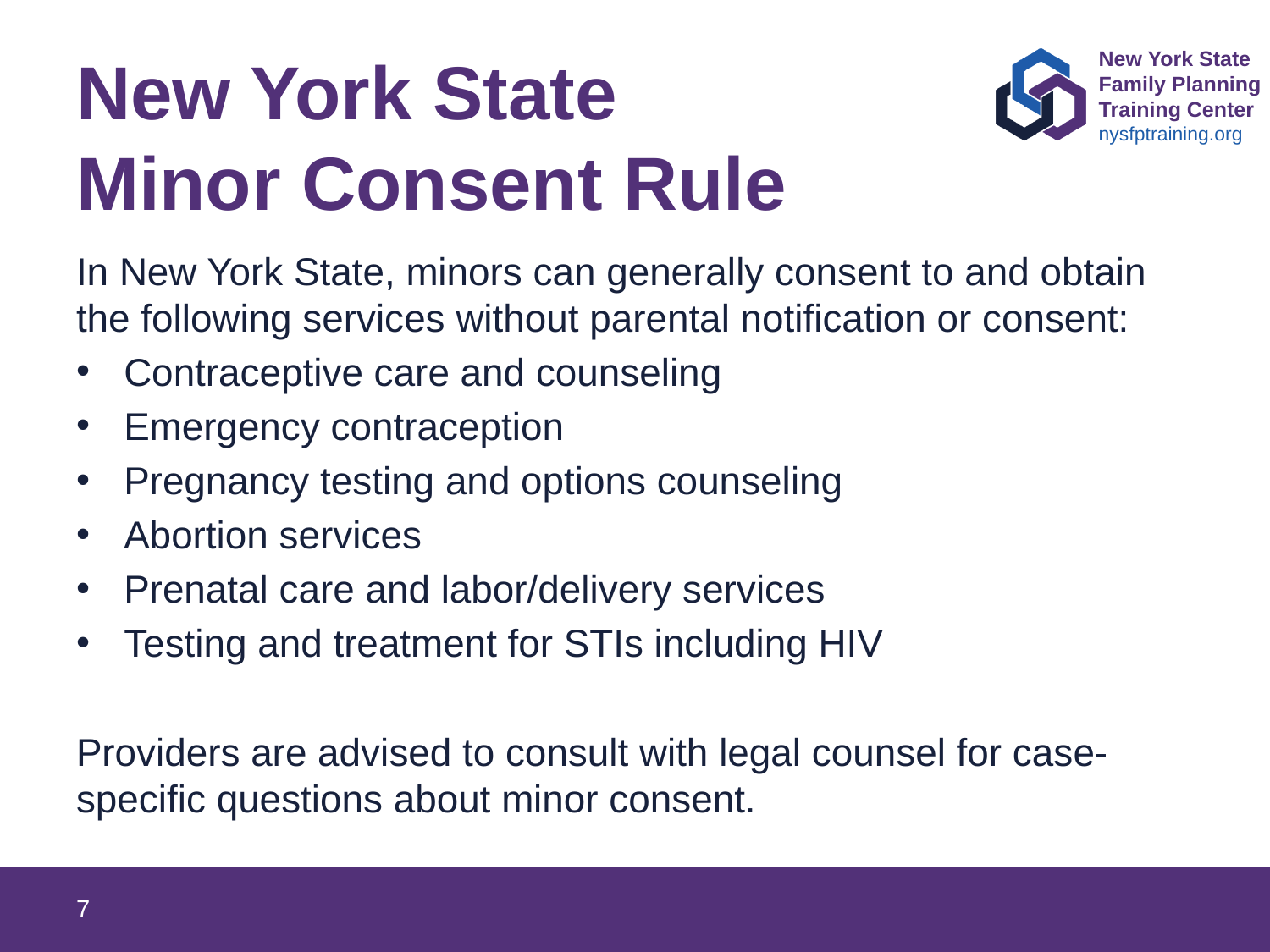

# New York State Minor Consent Rule
In New York State, minors can generally consent to and obtain the following services without parental notification or consent:
Contraceptive care and counseling
Emergency contraception
Pregnancy testing and options counseling
Abortion services
Prenatal care and labor/delivery services
Testing and treatment for STIs including HIV

Providers are advised to consult with legal counsel for case-specific questions about minor consent.
7